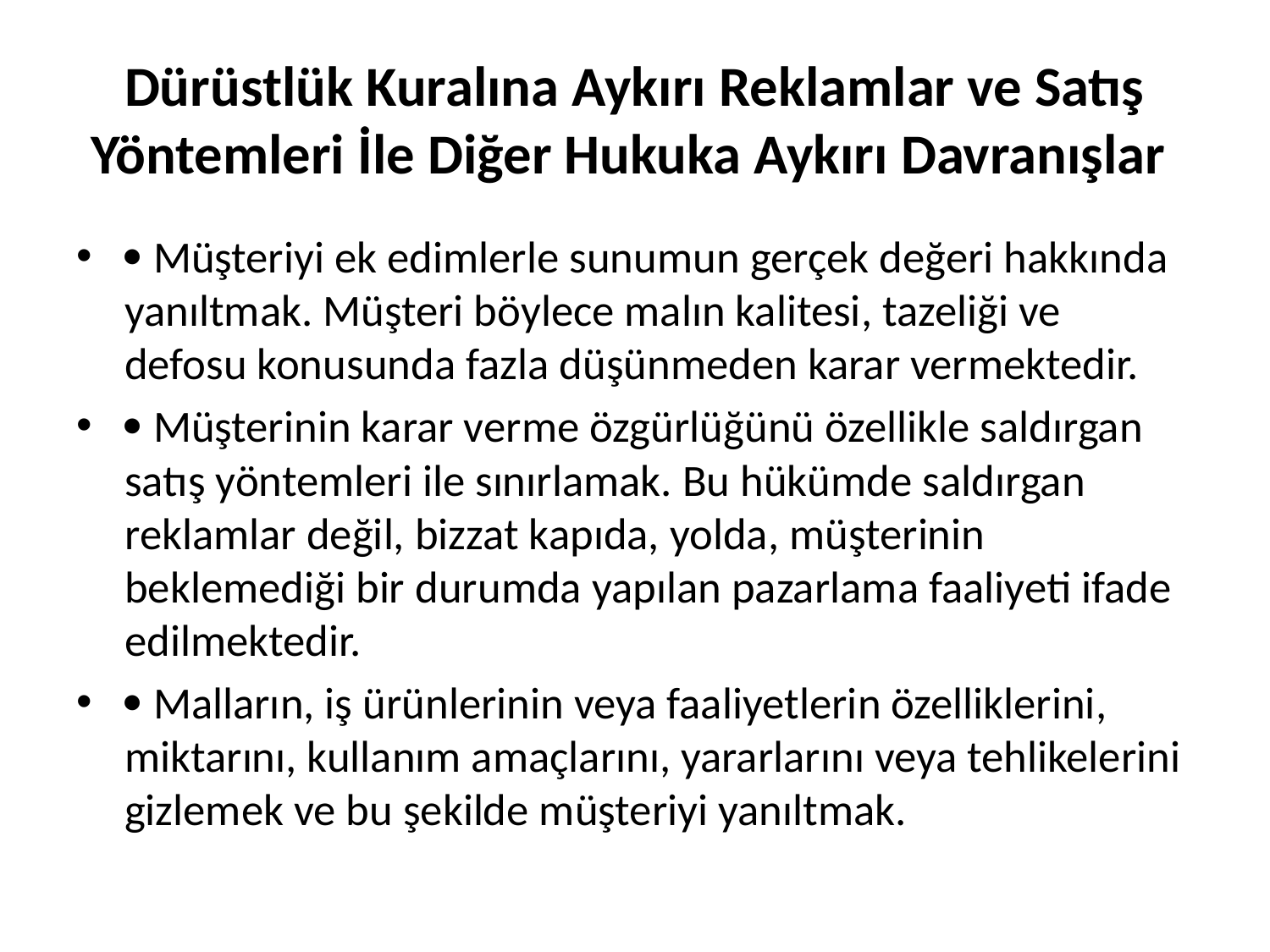

# Dürüstlük Kuralına Aykırı Reklamlar ve Satış Yöntemleri İle Diğer Hukuka Aykırı Davranışlar
• Müşteriyi ek edimlerle sunumun gerçek değeri hakkında yanıltmak. Müşteri böylece malın kalitesi, tazeliği ve defosu konusunda fazla düşünmeden karar vermektedir.
• Müşterinin karar verme özgürlüğünü özellikle saldırgan satış yöntemleri ile sınırlamak. Bu hükümde saldırgan reklamlar değil, bizzat kapıda, yolda, müşterinin beklemediği bir durumda yapılan pazarlama faaliyeti ifade edilmektedir.
• Malların, iş ürünlerinin veya faaliyetlerin özelliklerini, miktarını, kullanım amaçlarını, yararlarını veya tehlikelerini gizlemek ve bu şekilde müşteriyi yanıltmak.